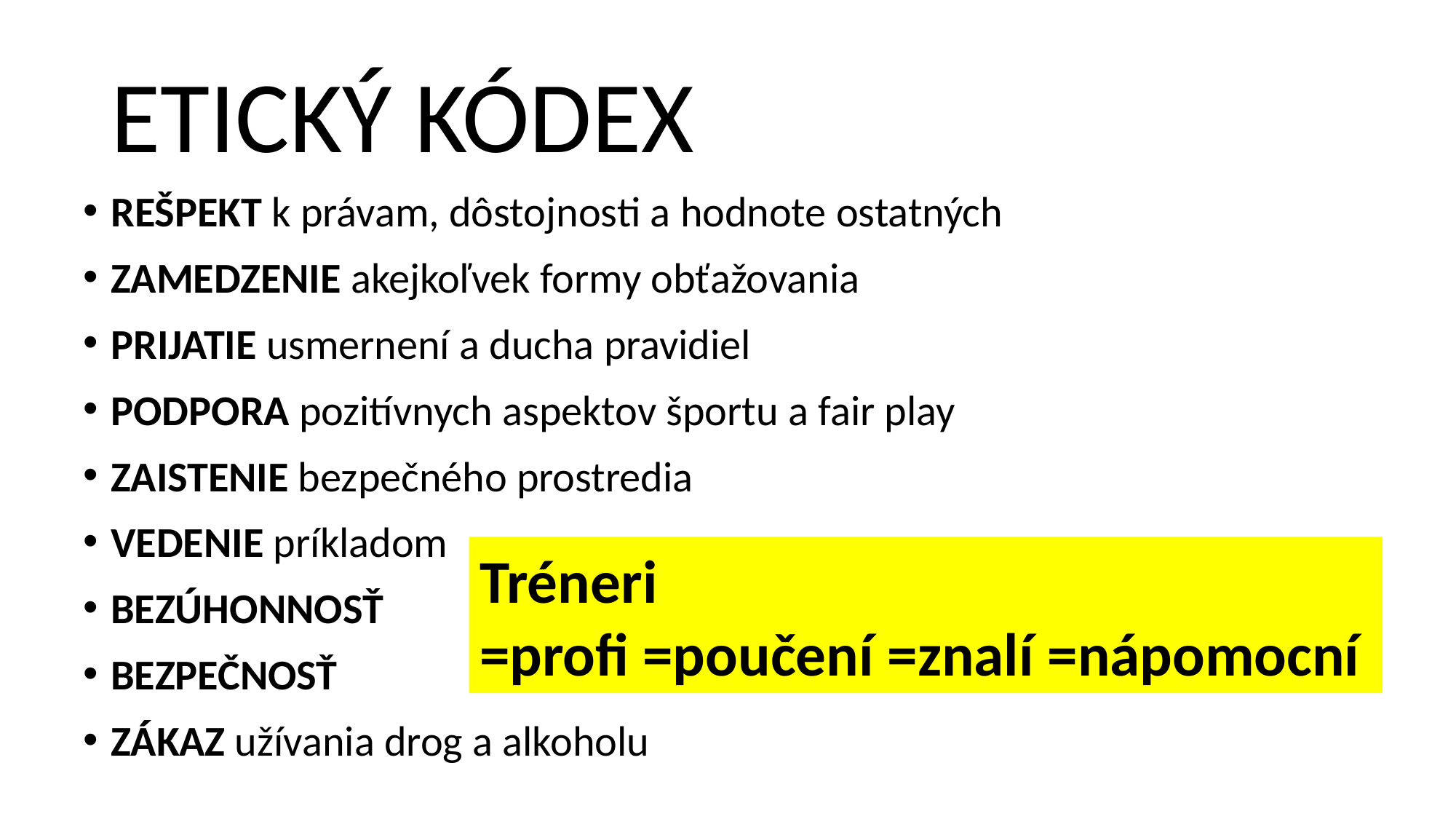

# ETICKÝ KÓDEX
REŠPEKT k právam, dôstojnosti a hodnote ostatných
ZAMEDZENIE akejkoľvek formy obťažovania
PRIJATIE usmernení a ducha pravidiel
PODPORA pozitívnych aspektov športu a fair play
ZAISTENIE bezpečného prostredia
VEDENIE príkladom
BEZÚHONNOSŤ
BEZPEČNOSŤ
ZÁKAZ užívania drog a alkoholu
Tréneri
=profi =poučení =znalí =nápomocní